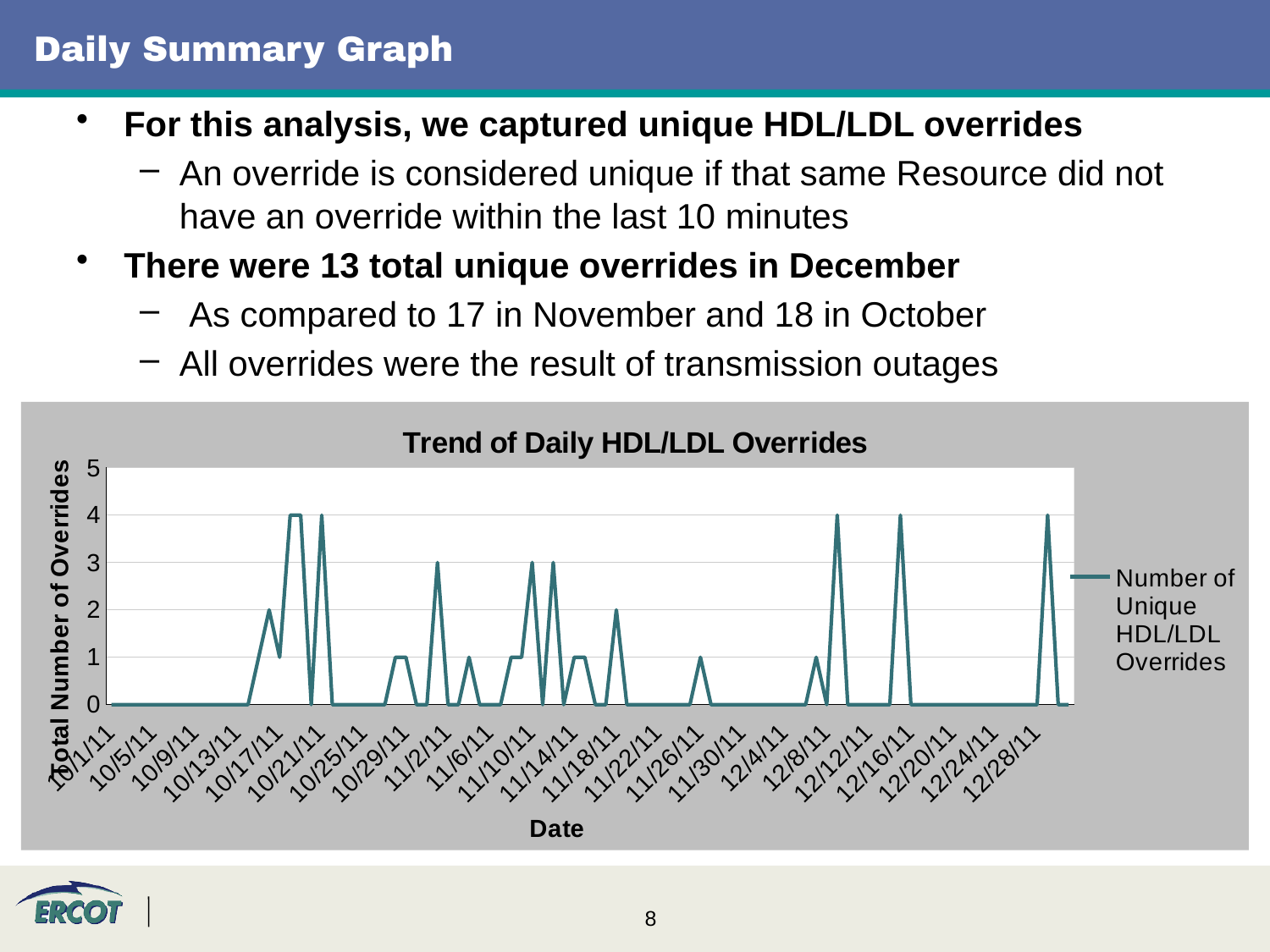

# Daily Summary Graph
For this analysis, we captured unique HDL/LDL overrides
An override is considered unique if that same Resource did not have an override within the last 10 minutes
There were 13 total unique overrides in December
 As compared to 17 in November and 18 in October
All overrides were the result of transmission outages

### Chart: Trend of Daily HDL/LDL Overrides

| Category | Number of Unique HDL/LDL Overrides |
|---|---|
| 40817 | 0.0 |
| 40818 | 0.0 |
| 40819 | 0.0 |
| 40820 | 0.0 |
| 40821 | 0.0 |
| 40822 | 0.0 |
| 40823 | 0.0 |
| 40824 | 0.0 |
| 40825 | 0.0 |
| 40826 | 0.0 |
| 40827 | 0.0 |
| 40828 | 0.0 |
| 40829 | 0.0 |
| 40830 | 0.0 |
| 40831 | 1.0 |
| 40832 | 2.0 |
| 40833 | 1.0 |
| 40834 | 4.0 |
| 40835 | 4.0 |
| 40836 | 0.0 |
| 40837 | 4.0 |
| 40838 | 0.0 |
| 40839 | 0.0 |
| 40840 | 0.0 |
| 40841 | 0.0 |
| 40842 | 0.0 |
| 40843 | 0.0 |
| 40844 | 1.0 |
| 40845 | 1.0 |
| 40846 | 0.0 |
| 40847 | 0.0 |
| 40848 | 3.0 |
| 40849 | 0.0 |
| 40850 | 0.0 |
| 40851 | 1.0 |
| 40852 | 0.0 |
| 40853 | 0.0 |
| 40854 | 0.0 |
| 40855 | 1.0 |
| 40856 | 1.0 |
| 40857 | 3.0 |
| 40858 | 0.0 |
| 40859 | 3.0 |
| 40860 | 0.0 |
| 40861 | 1.0 |
| 40862 | 1.0 |
| 40863 | 0.0 |
| 40864 | 0.0 |
| 40865 | 2.0 |
| 40866 | 0.0 |
| 40867 | 0.0 |
| 40868 | 0.0 |
| 40869 | 0.0 |
| 40870 | 0.0 |
| 40871 | 0.0 |
| 40872 | 0.0 |
| 40873 | 1.0 |
| 40874 | 0.0 |
| 40875 | 0.0 |
| 40876 | 0.0 |
| 40877 | 0.0 |
| 40878 | 0.0 |
| 40879 | 0.0 |
| 40880 | 0.0 |
| 40881 | 0.0 |
| 40882 | 0.0 |
| 40883 | 0.0 |
| 40884 | 1.0 |
| 40885 | 0.0 |
| 40886 | 4.0 |
| 40887 | 0.0 |
| 40888 | 0.0 |
| 40889 | 0.0 |
| 40890 | 0.0 |
| 40891 | 0.0 |
| 40892 | 4.0 |
| 40893 | 0.0 |
| 40894 | 0.0 |
| 40895 | 0.0 |
| 40896 | 0.0 |
| 40897 | 0.0 |
| 40898 | 0.0 |
| 40899 | 0.0 |
| 40900 | 0.0 |
| 40901 | 0.0 |
| 40902 | 0.0 |
| 40903 | 0.0 |
| 40904 | 0.0 |
| 40905 | 0.0 |
| 40906 | 4.0 |
| 40907 | 0.0 |
| 40908 | 0.0 |